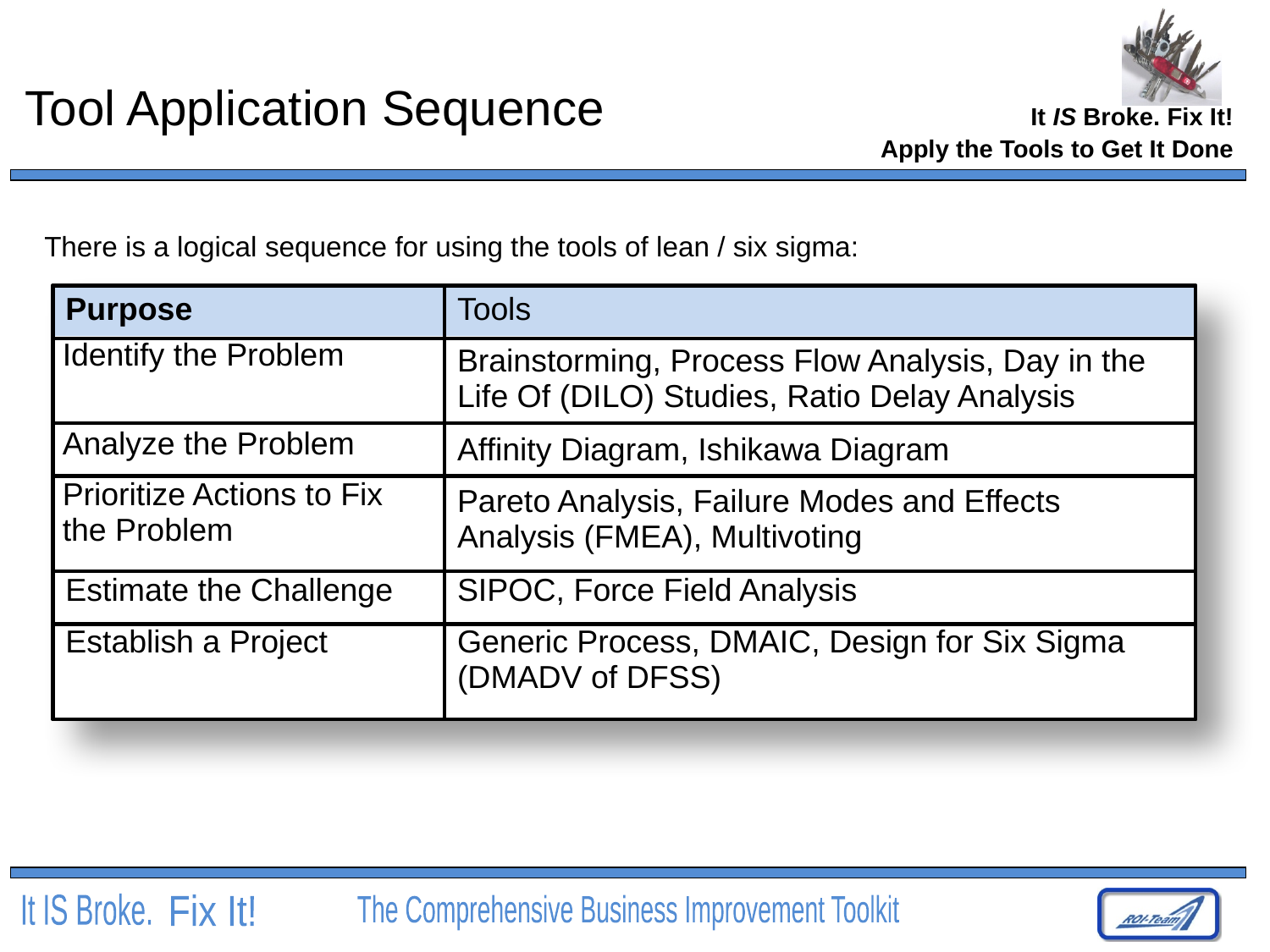

# Tool Application Sequence
Apply the Tools to Get It Done
There is a logical sequence for using the tools of lean / six sigma:

| Purpose | Tools |
| --- | --- |
| Identify the Problem | Brainstorming, Process Flow Analysis, Day in the Life Of (DILO) Studies, Ratio Delay Analysis |
| Analyze the Problem | Affinity Diagram, Ishikawa Diagram |
| Prioritize Actions to Fix the Problem | Pareto Analysis, Failure Modes and Effects Analysis (FMEA), Multivoting |
| Estimate the Challenge | SIPOC, Force Field Analysis |
| Establish a Project | Generic Process, DMAIC, Design for Six Sigma (DMADV of DFSS) |